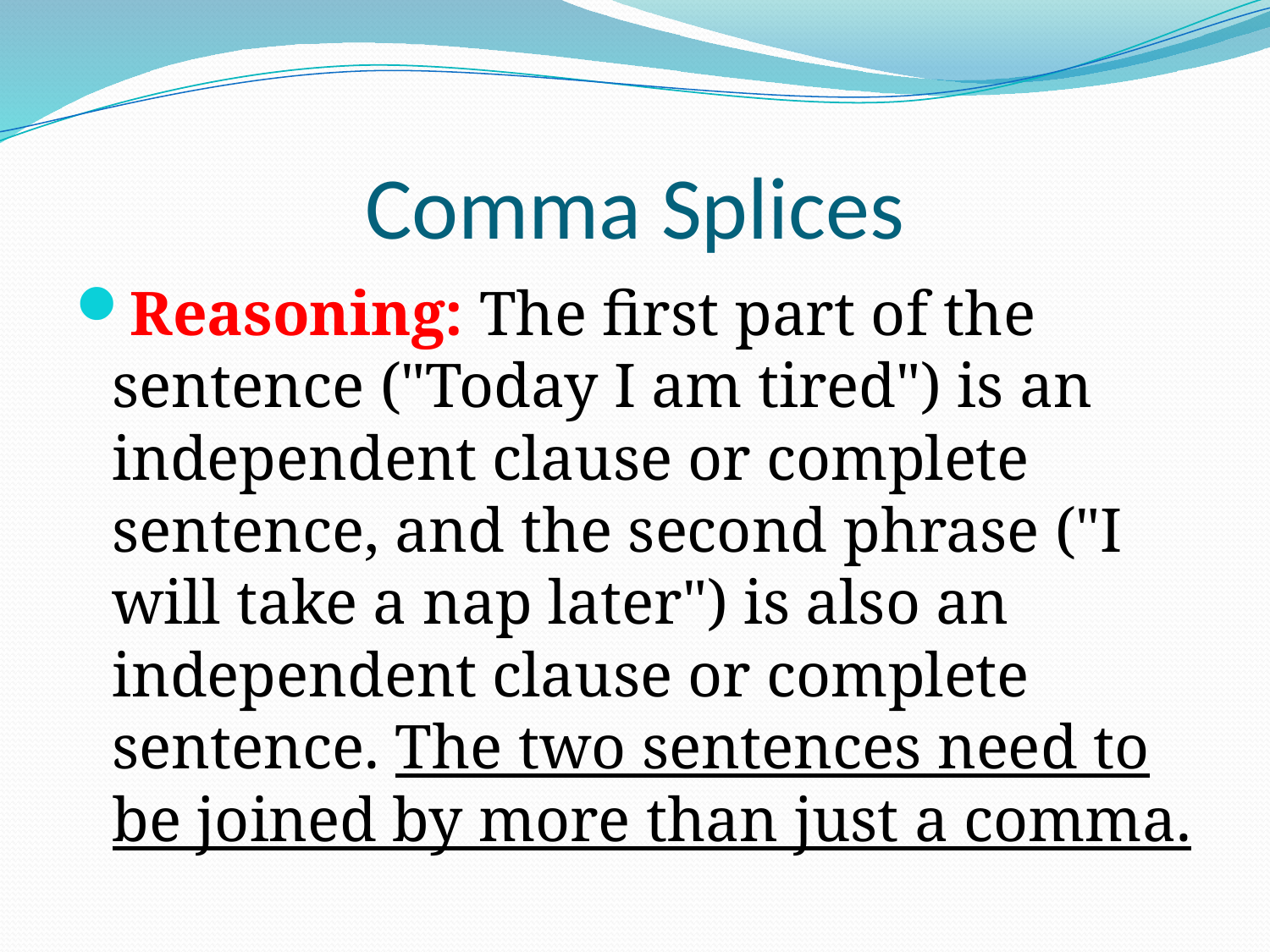

# Comma Splices
Reasoning: The first part of the sentence ("Today I am tired") is an independent clause or complete sentence, and the second phrase ("I will take a nap later") is also an independent clause or complete sentence. The two sentences need to be joined by more than just a comma.